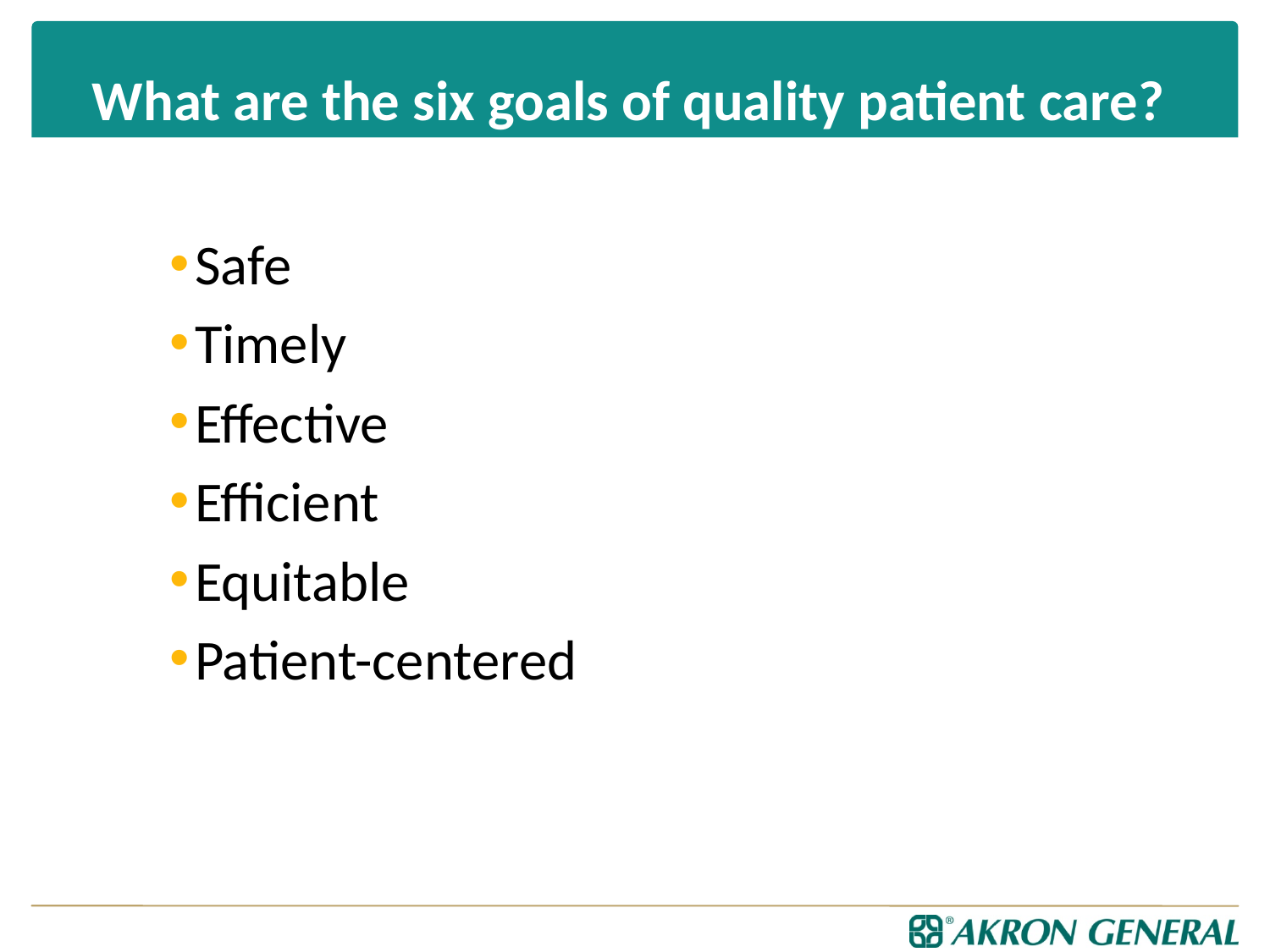

# What are the six goals of quality patient care?
Safe
Timely
Effective
Efficient
Equitable
Patient-centered